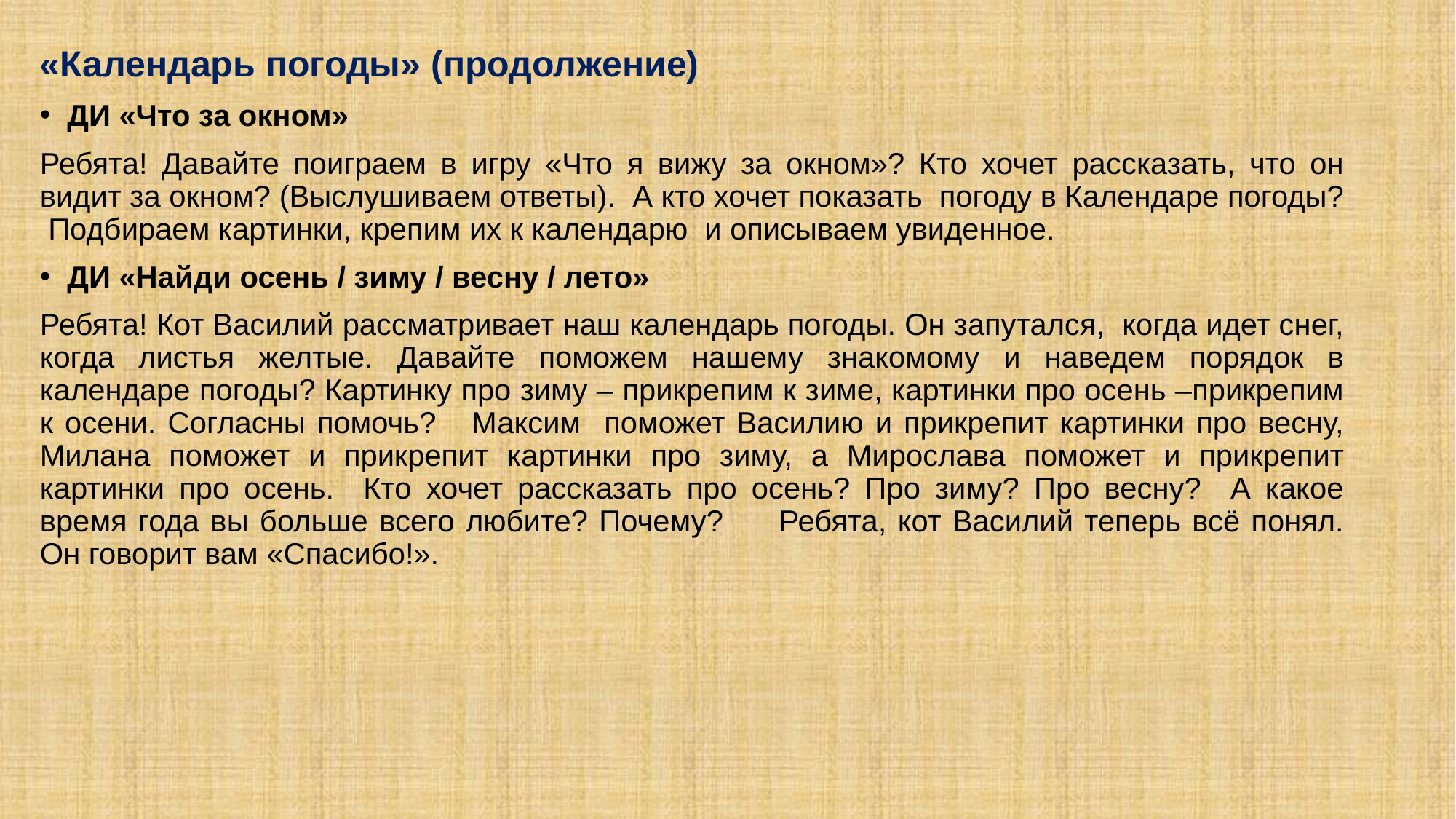

«Календарь погоды» (продолжение)
ДИ «Что за окном»
Ребята! Давайте поиграем в игру «Что я вижу за окном»? Кто хочет рассказать, что он видит за окном? (Выслушиваем ответы).  А кто хочет показать  погоду в Календаре погоды?  Подбираем картинки, крепим их к календарю  и описываем увиденное.
ДИ «Найди осень / зиму / весну / лето»
Ребята! Кот Василий рассматривает наш календарь погоды. Он запутался,  когда идет снег, когда листья желтые. Давайте поможем нашему знакомому и наведем порядок в календаре погоды? Картинку про зиму – прикрепим к зиме, картинки про осень –прикрепим к осени. Согласны помочь?   Максим  поможет Василию и прикрепит картинки про весну, Милана поможет и прикрепит картинки про зиму, а Мирослава поможет и прикрепит картинки про осень.  Кто хочет рассказать про осень? Про зиму? Про весну?  А какое время года вы больше всего любите? Почему?     Ребята, кот Василий теперь всё понял. Он говорит вам «Спасибо!».